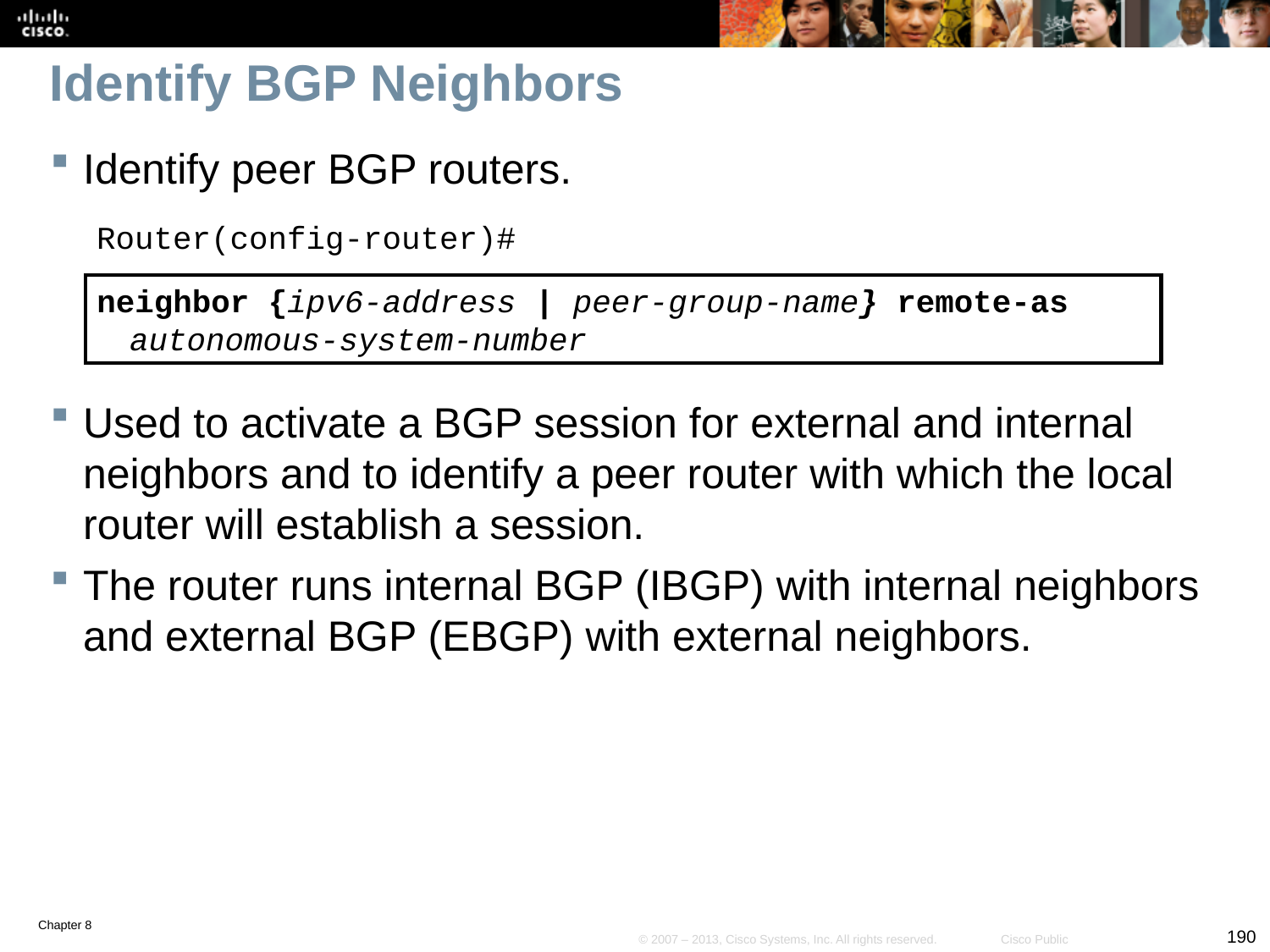

# Identify BGP Neighbors
Identify peer BGP routers.
Router(config-router)#
neighbor {ipv6-address | peer-group-name} remote-as autonomous-system-number
Used to activate a BGP session for external and internal neighbors and to identify a peer router with which the local router will establish a session.
The router runs internal BGP (IBGP) with internal neighbors and external BGP (EBGP) with external neighbors.